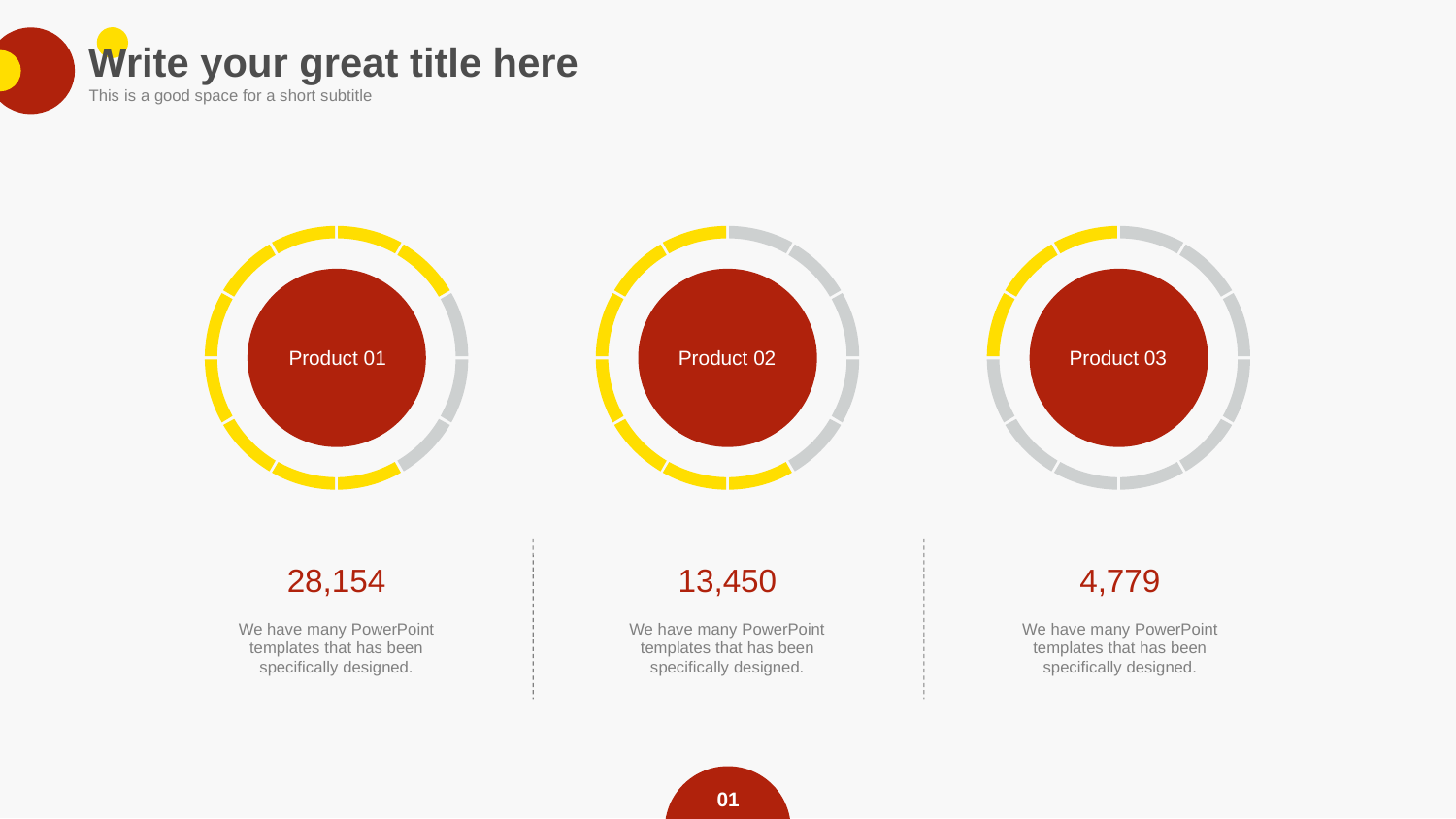

Write your great title here
This is a good space for a short subtitle

Product 01
Product 02
Product 03

28,154

We have many PowerPoint templates that has been specifically designed.
13,450

We have many PowerPoint templates that has been specifically designed.
4,779

We have many PowerPoint templates that has been specifically designed.

01